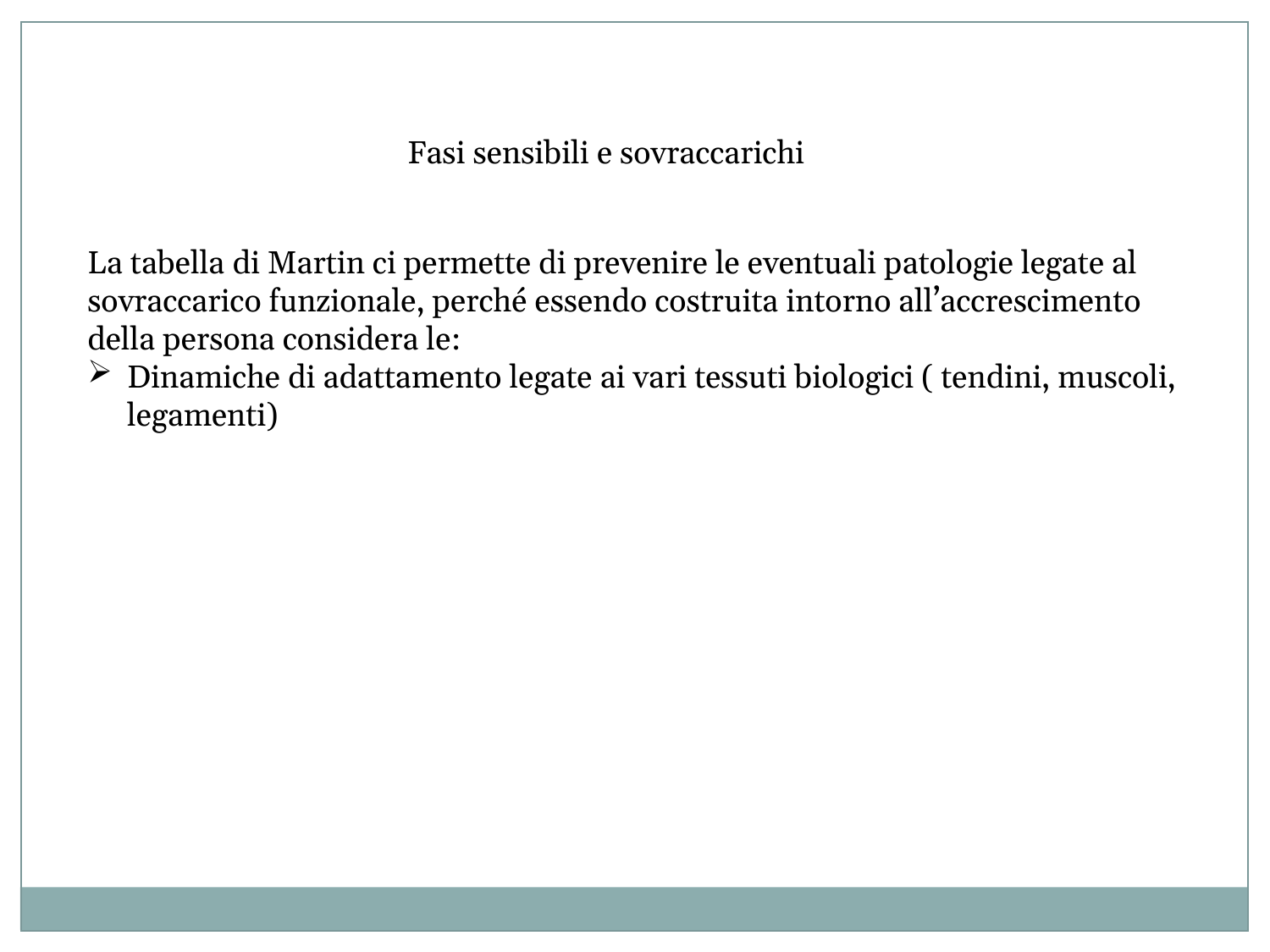

Fasi sensibili e sovraccarichi
La tabella di Martin ci permette di prevenire le eventuali patologie legate al sovraccarico funzionale, perché essendo costruita intorno all’accrescimento della persona considera le:
Dinamiche di adattamento legate ai vari tessuti biologici ( tendini, muscoli, legamenti)